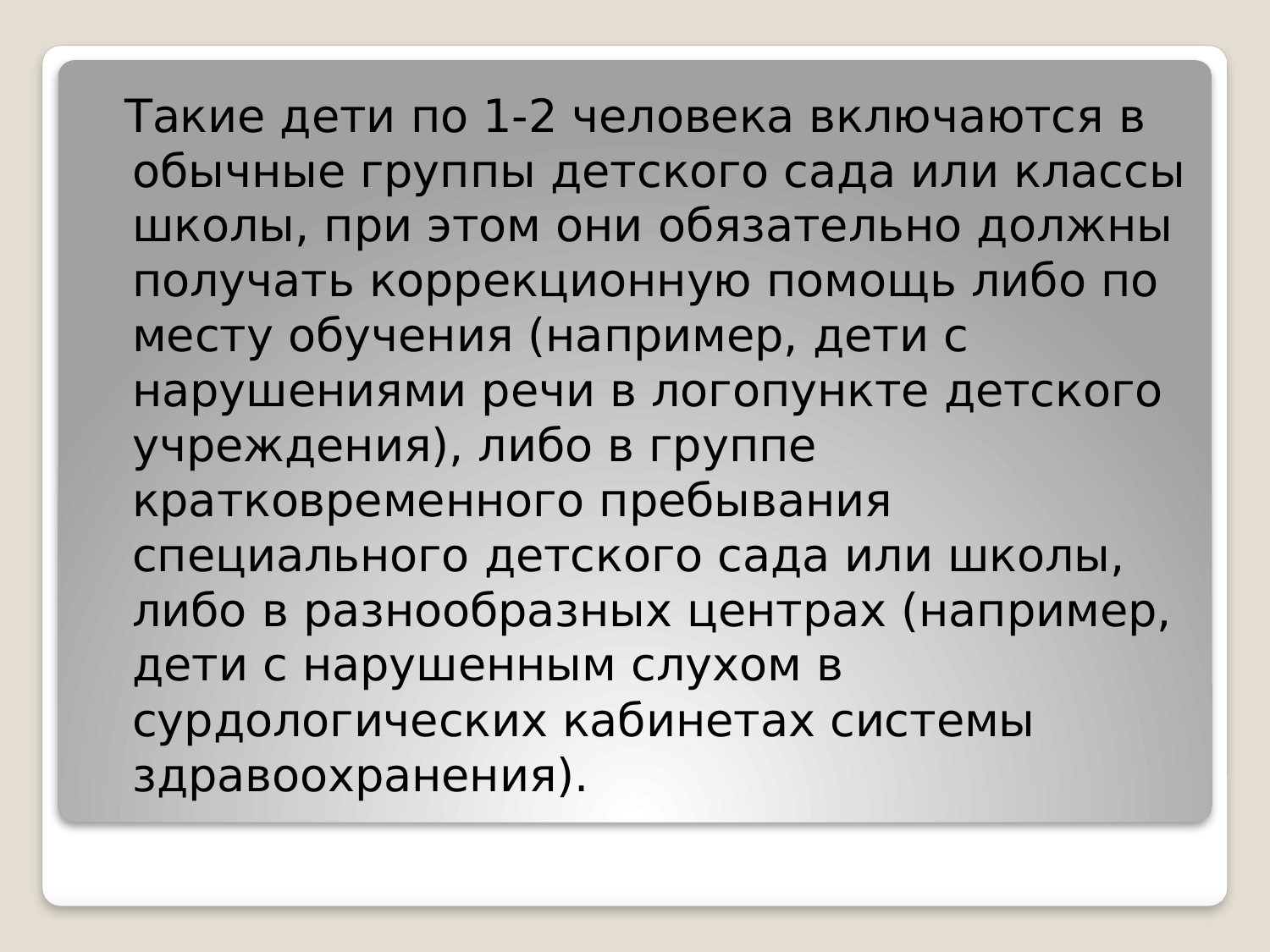

Такие дети по 1-2 человека включаются в обычные группы детского сада или классы школы, при этом они обязательно должны получать коррекционную помощь либо по месту обучения (например, дети с нарушениями речи в логопункте детского учреждения), либо в группе кратковременного пребывания специального детского сада или школы, либо в разнообразных центрах (например, дети с нарушенным слухом в сурдологических кабинетах системы здравоохранения).